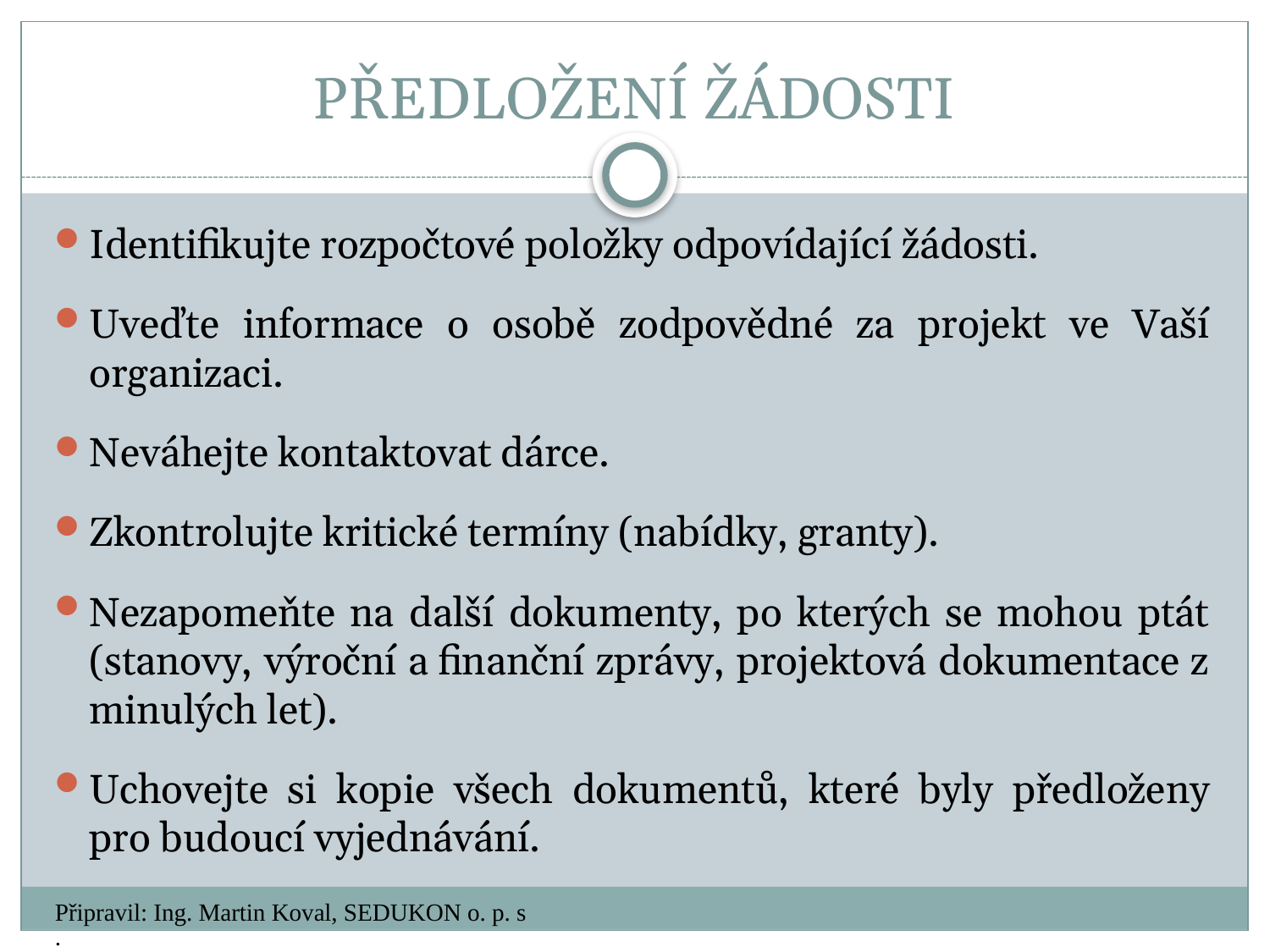

# PŘEDLOŽENÍ ŽÁDOSTI
Identifikujte rozpočtové položky odpovídající žádosti.

Uveďte informace o osobě zodpovědné za projekt ve Vaší organizaci.

Neváhejte kontaktovat dárce.

Zkontrolujte kritické termíny (nabídky, granty).

Nezapomeňte na další dokumenty, po kterých se mohou ptát (stanovy, výroční a finanční zprávy, projektová dokumentace z minulých let).

Uchovejte si kopie všech dokumentů, které byly předloženy pro budoucí vyjednávání.

Připravil: Ing. Martin Koval, SEDUKON o. p. s.